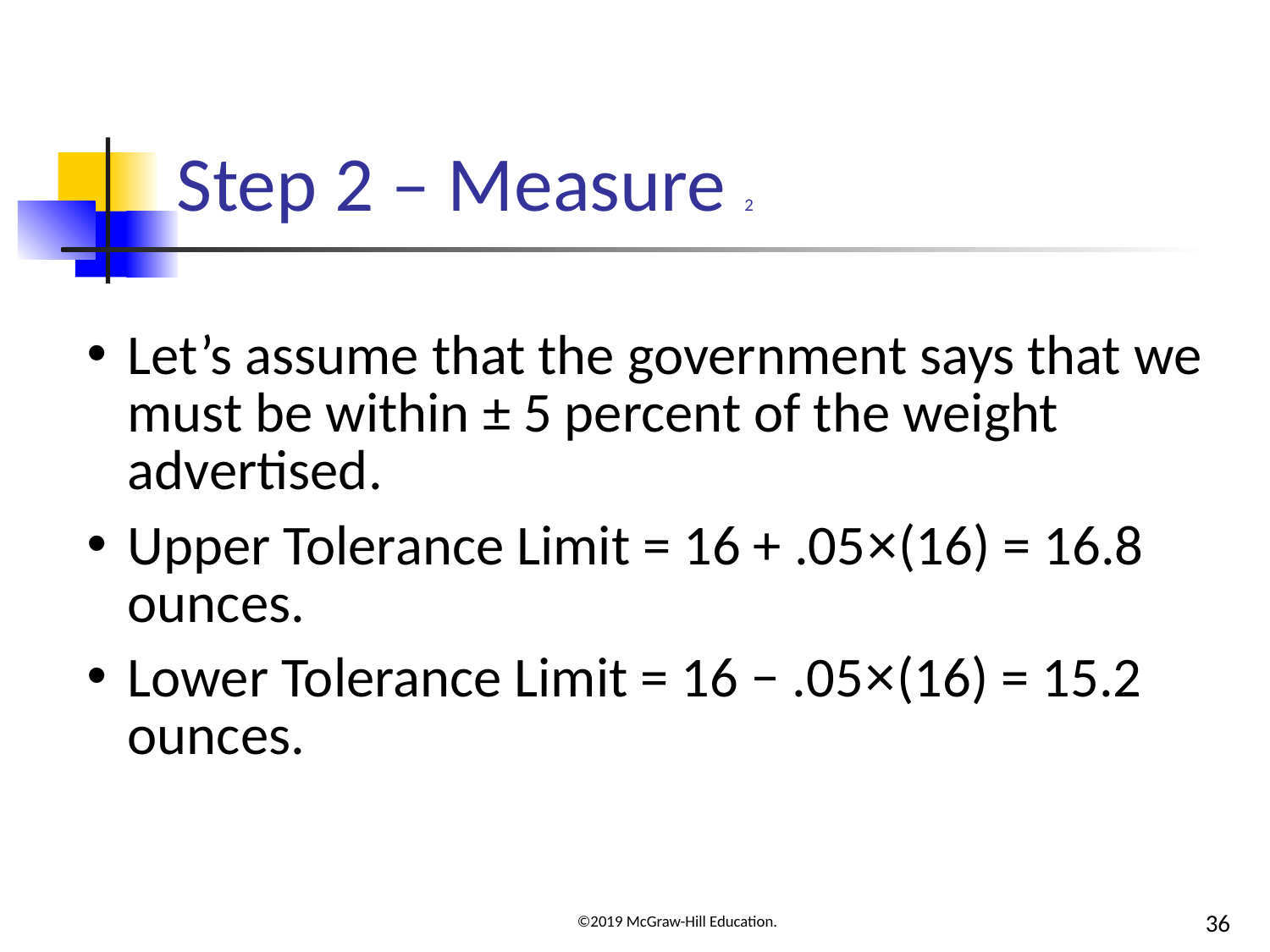

# Step 2 – Measure 2
Let’s assume that the government says that we must be within ± 5 percent of the weight advertised.
Upper Tolerance Limit = 16 + .05×(16) = 16.8 ounces.
Lower Tolerance Limit = 16 − .05×(16) = 15.2 ounces.